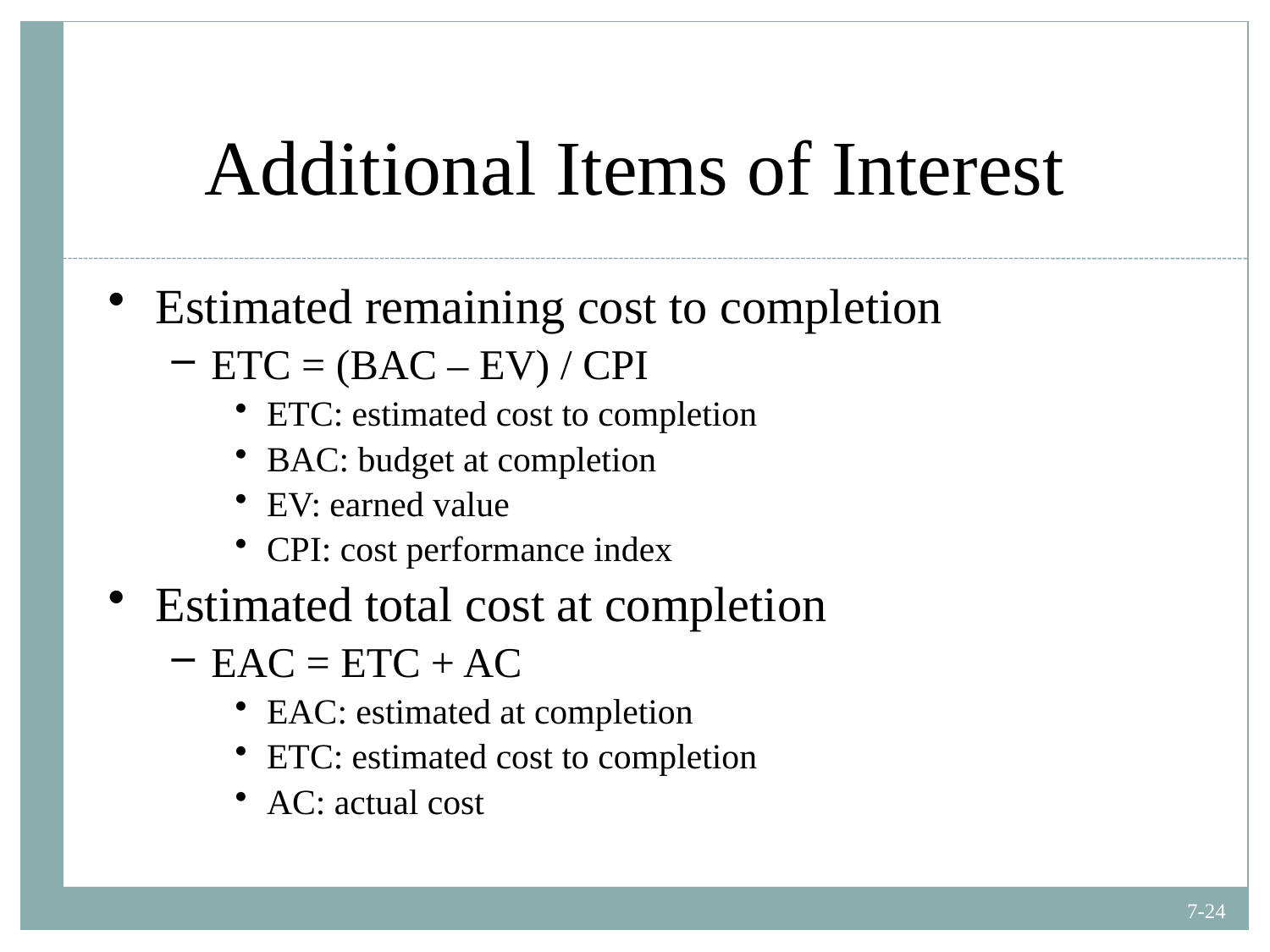

# Additional Items of Interest
Estimated remaining cost to completion
ETC = (BAC – EV) / CPI
ETC: estimated cost to completion
BAC: budget at completion
EV: earned value
CPI: cost performance index
Estimated total cost at completion
EAC = ETC + AC
EAC: estimated at completion
ETC: estimated cost to completion
AC: actual cost